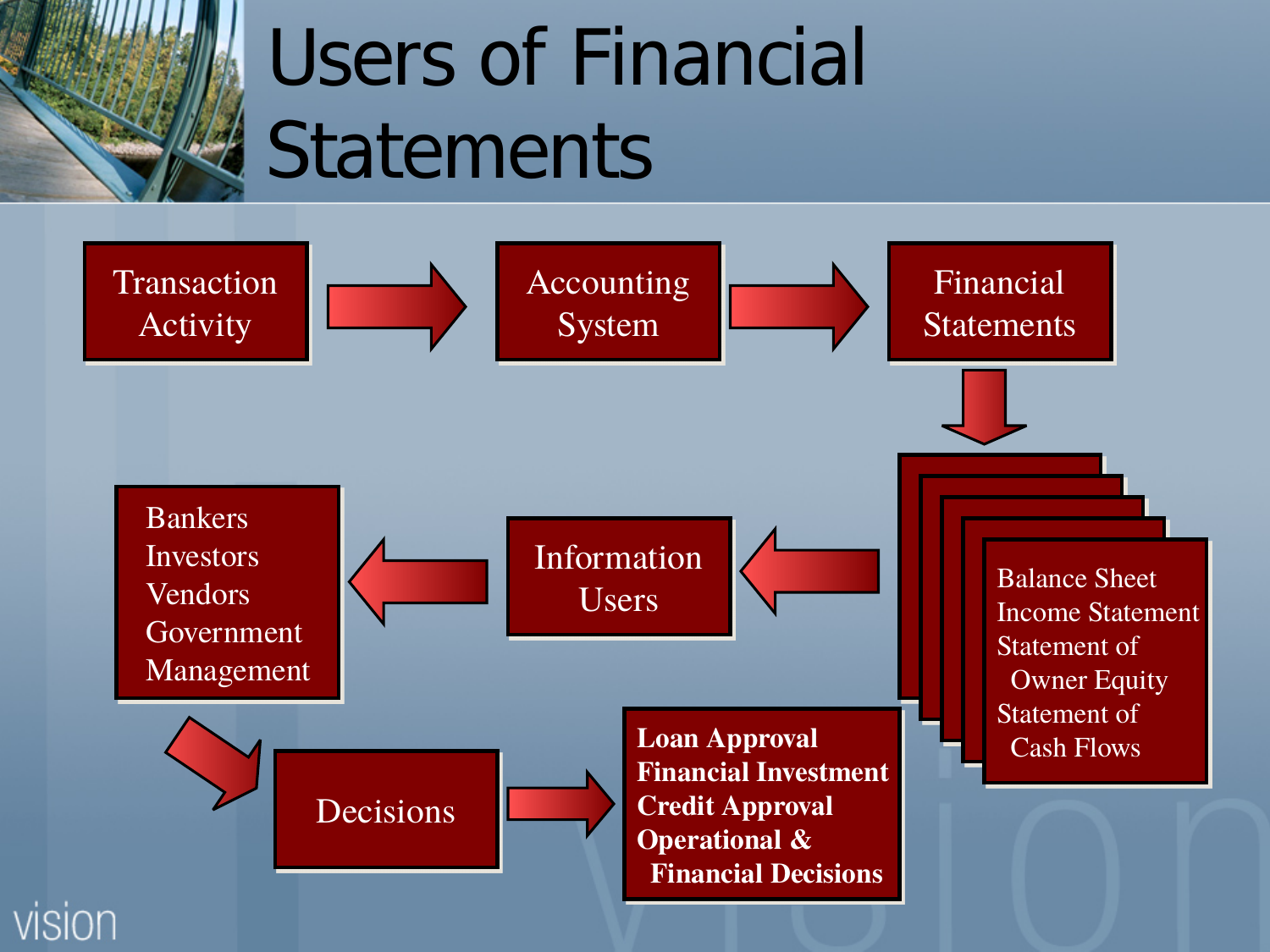

# Users of Financial Statements
Transaction
Activity
Accounting
System
Financial
Statements

Bankers
Investors
Vendors
Government
Management

Information
Users

Balance Sheet
Income Statement
Statement of
  Owner Equity
Statement of
  Cash Flows
Loan Approval
Financial Investment
Credit Approval
Operational &
  Financial Decisions

Decisions